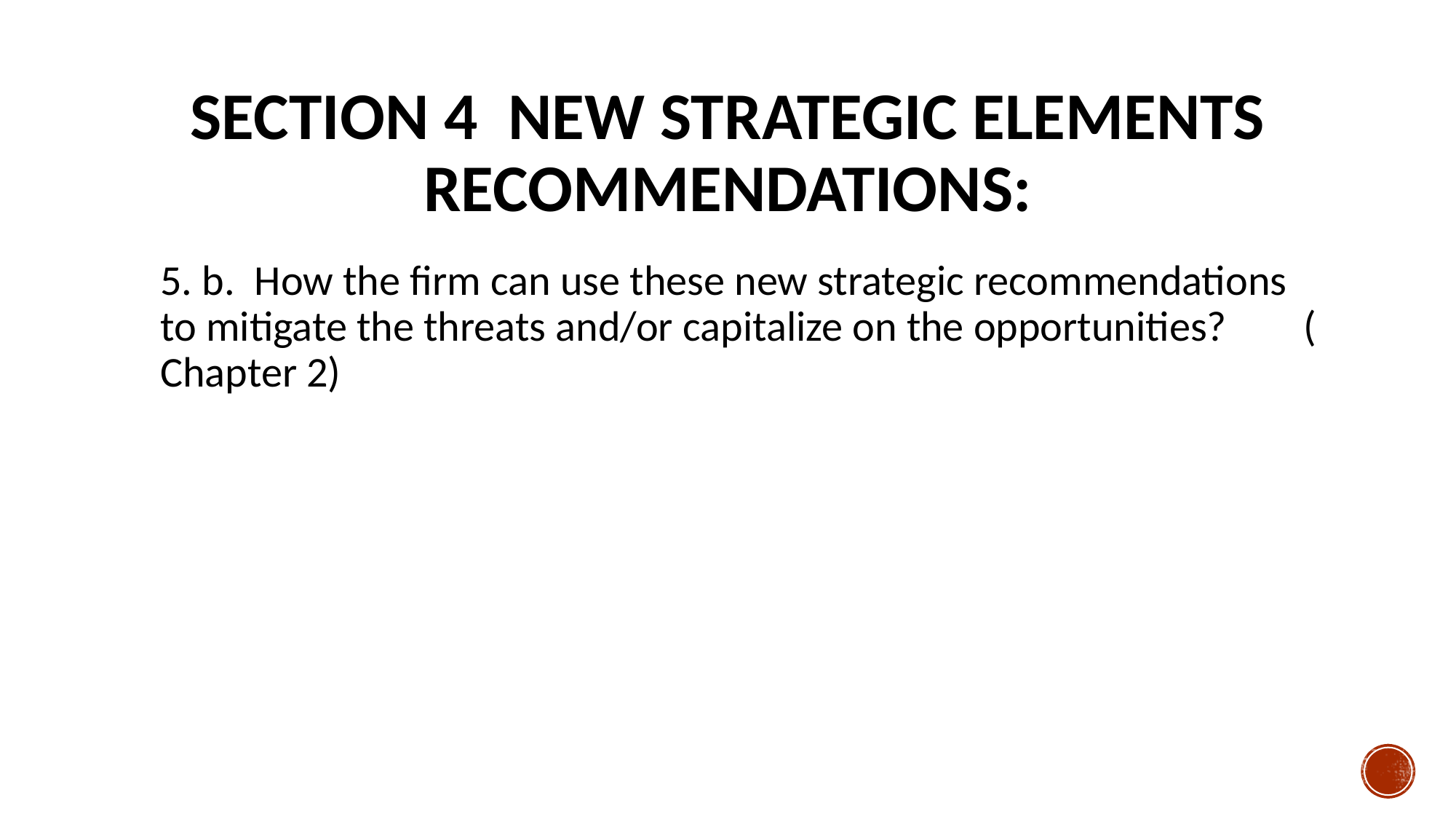

# Section 4  NEW STRATEGIC ELEMENTS RECOMMENDATIONS:
5. b.  How the firm can use these new strategic recommendations to mitigate the threats and/or capitalize on the opportunities?        ( Chapter 2)